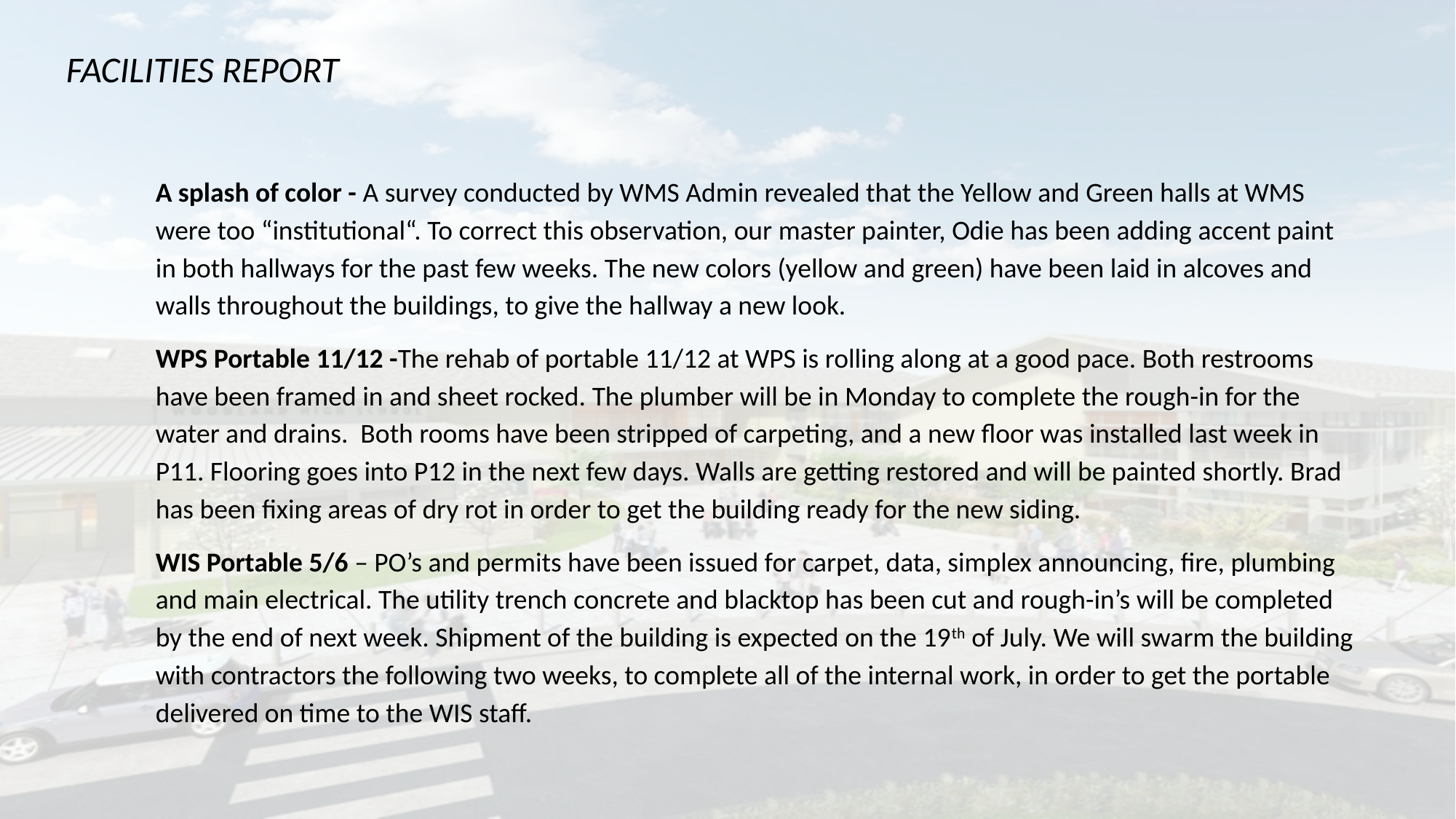

FACILITIES REPORT

#
A splash of color - A survey conducted by WMS Admin revealed that the Yellow and Green halls at WMS were too “institutional“. To correct this observation, our master painter, Odie has been adding accent paint in both hallways for the past few weeks. The new colors (yellow and green) have been laid in alcoves and walls throughout the buildings, to give the hallway a new look.
WPS Portable 11/12 -The rehab of portable 11/12 at WPS is rolling along at a good pace. Both restrooms have been framed in and sheet rocked. The plumber will be in Monday to complete the rough-in for the water and drains.  Both rooms have been stripped of carpeting, and a new floor was installed last week in P11. Flooring goes into P12 in the next few days. Walls are getting restored and will be painted shortly. Brad has been fixing areas of dry rot in order to get the building ready for the new siding.
WIS Portable 5/6 – PO’s and permits have been issued for carpet, data, simplex announcing, fire, plumbing and main electrical. The utility trench concrete and blacktop has been cut and rough-in’s will be completed by the end of next week. Shipment of the building is expected on the 19th of July. We will swarm the building with contractors the following two weeks, to complete all of the internal work, in order to get the portable delivered on time to the WIS staff.